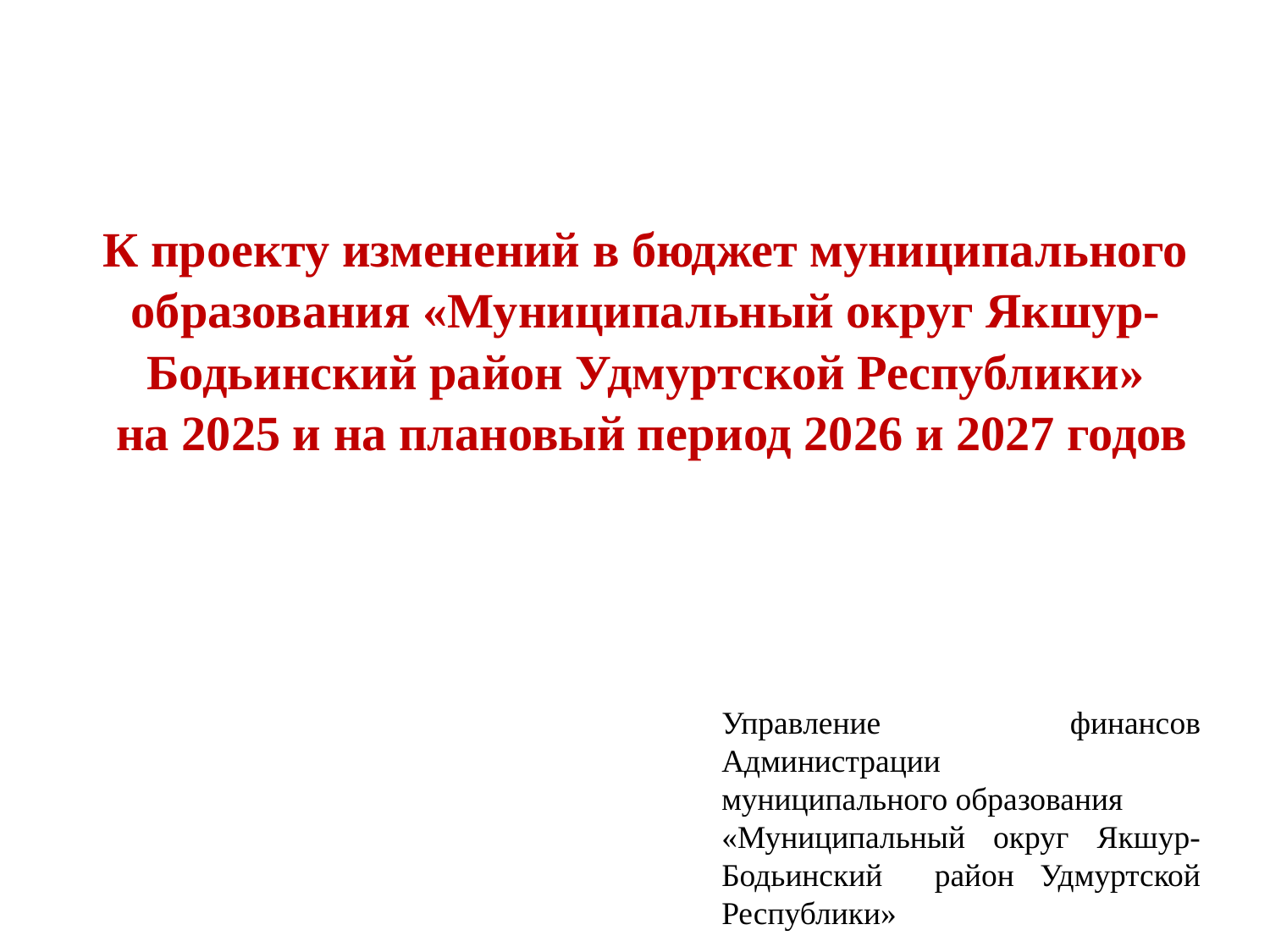

К проекту изменений в бюджет муниципального образования «Муниципальный округ Якшур-Бодьинский район Удмуртской Республики»
 на 2025 и на плановый период 2026 и 2027 годов
Управление финансов Администрации
муниципального образования
«Муниципальный округ Якшур-Бодьинский  район Удмуртской Республики»